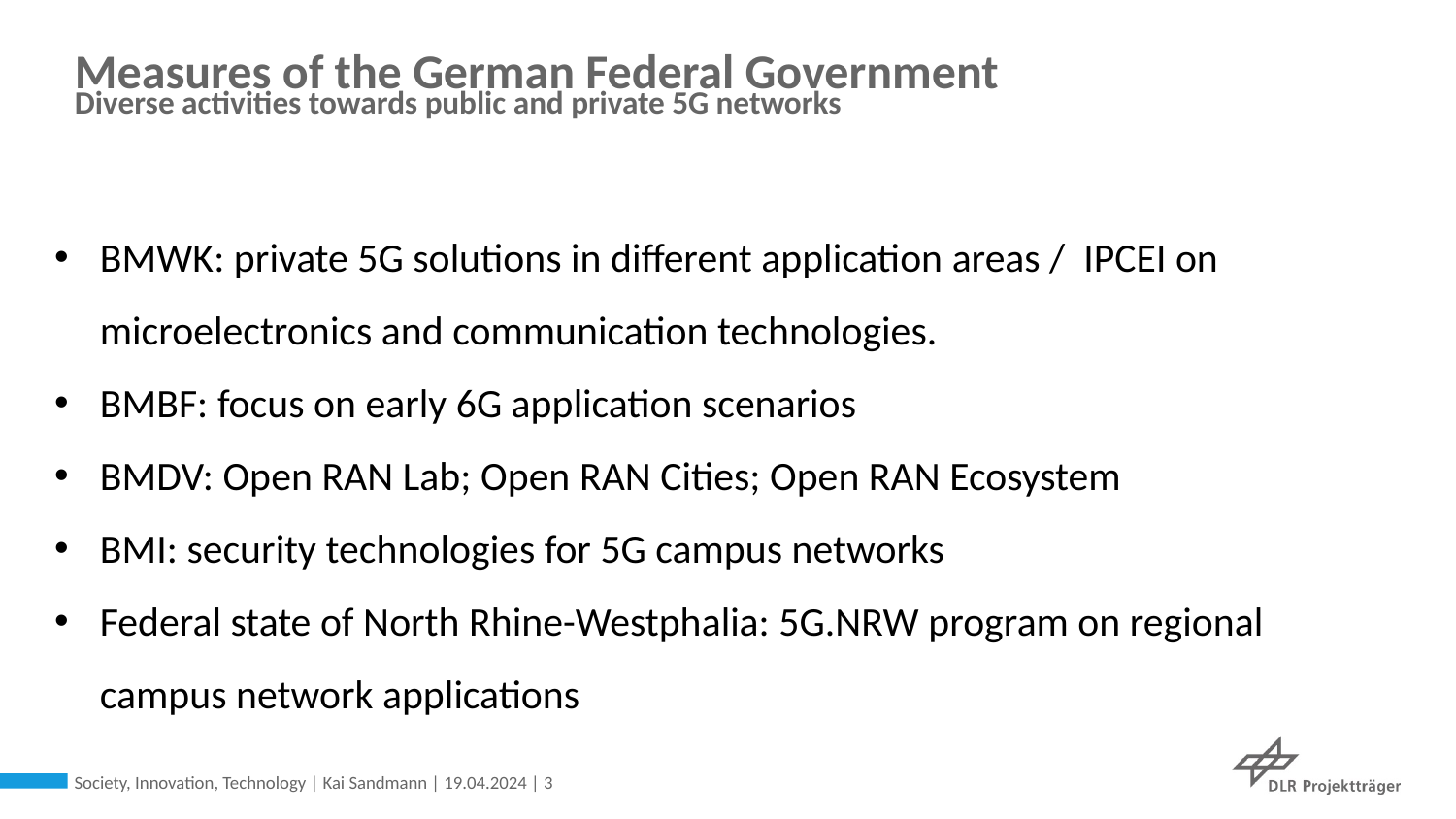

Measures of the German Federal Government
Diverse activities towards public and private 5G networks

BMWK: private 5G solutions in different application areas /  IPCEI on microelectronics and communication technologies.
BMBF: focus on early 6G application scenarios
BMDV: Open RAN Lab; Open RAN Cities; Open RAN Ecosystem
BMI: security technologies for 5G campus networks
Federal state of North Rhine-Westphalia: 5G.NRW program on regional campus network applications